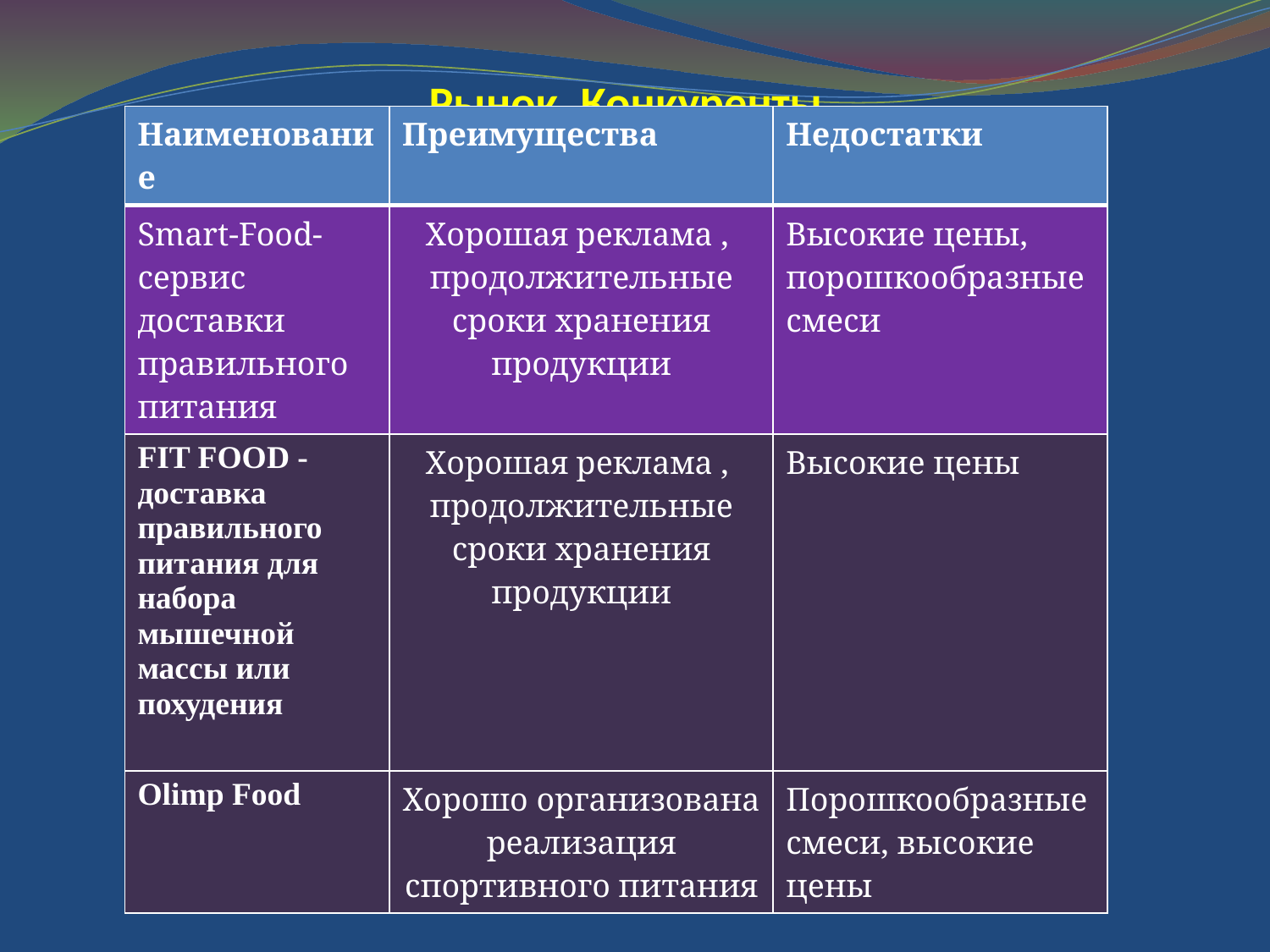

# Рынок. Конкуренты
| Наименование | Преимущества | Недостатки |
| --- | --- | --- |
| Smart-Food- сервис доставки правильного питания | Хорошая реклама , продолжительные сроки хранения продукции | Высокие цены, порошкообразные смеси |
| FIT FOOD - доставка правильного питания для набора мышечной массы или похудения | Хорошая реклама , продолжительные сроки хранения продукции | Высокие цены |
| Olimp Food | Хорошо организована реализация спортивного питания | Порошкообразные смеси, высокие цены |